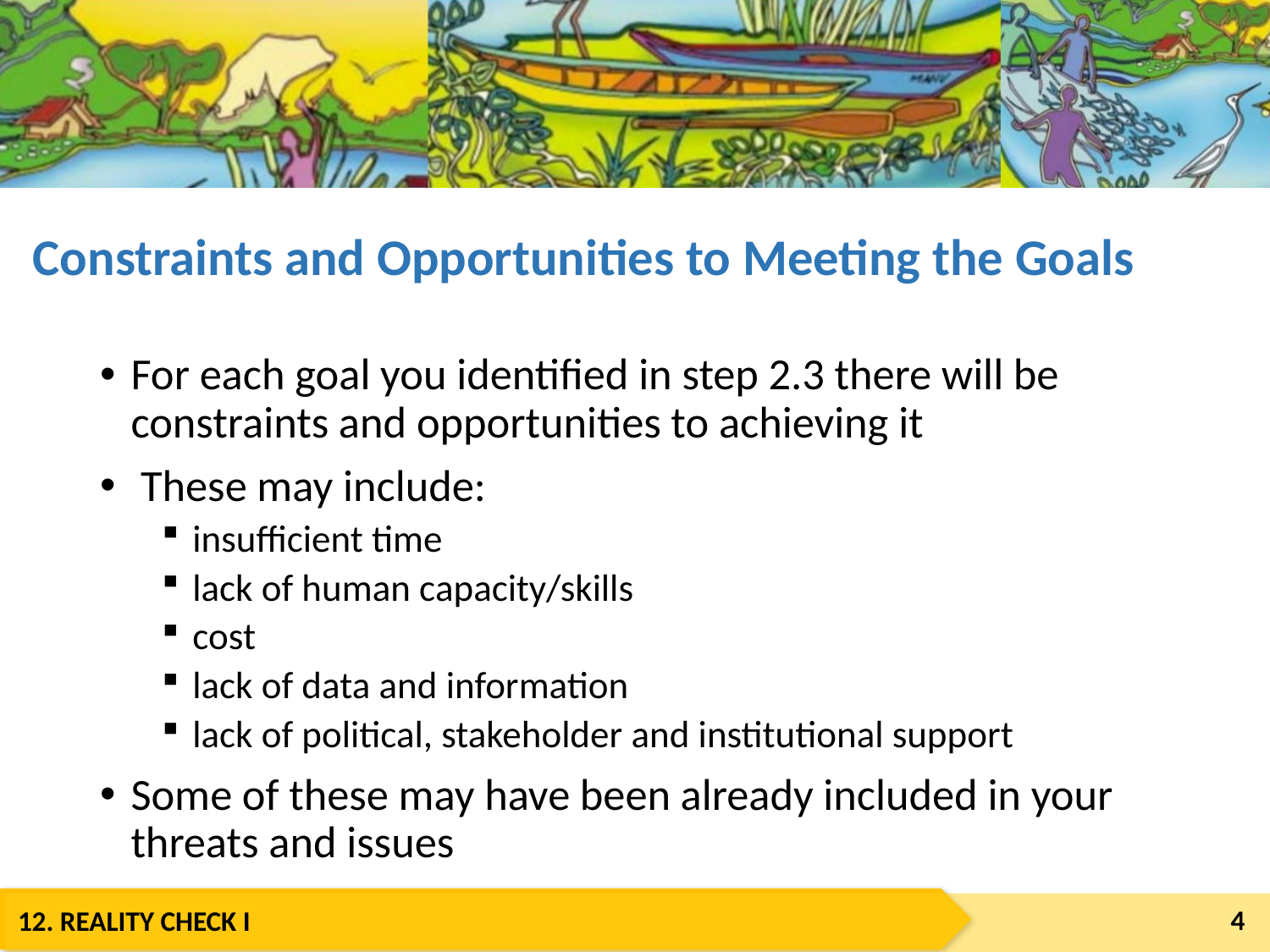

# Constraints and Opportunities to Meeting the Goals
For each goal you identified in step 2.3 there will be constraints and opportunities to achieving it
 These may include:
insufficient time
lack of human capacity/skills
cost
lack of data and information
lack of political, stakeholder and institutional support
Some of these may have been already included in your threats and issues

4